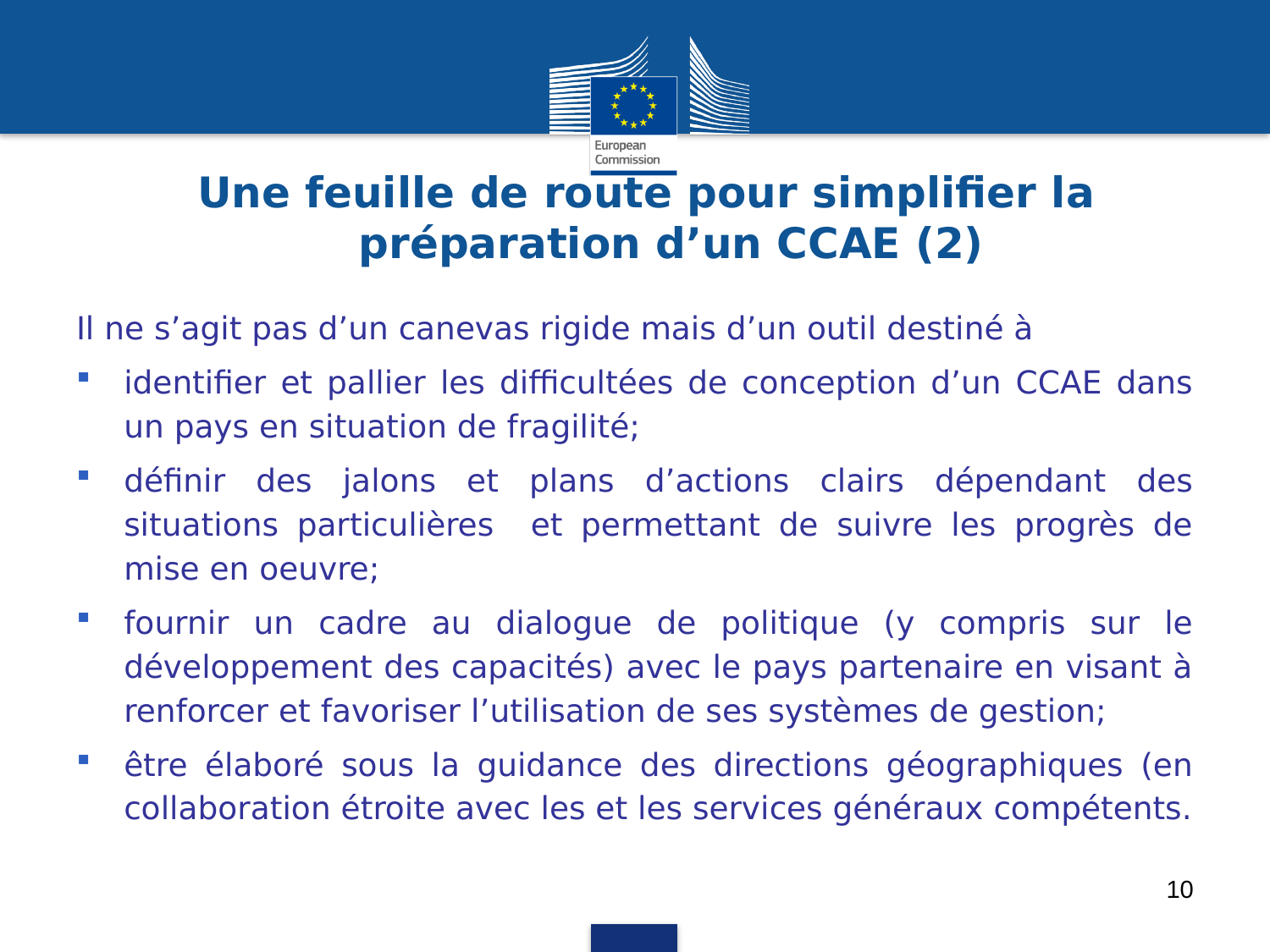

Une feuille de route pour simplifier la préparation d’un CCAE (2)
Il ne s’agit pas d’un canevas rigide mais d’un outil destiné à
identifier et pallier les difficultées de conception d’un CCAE dans un pays en situation de fragilité;
définir des jalons et plans d’actions clairs dépendant des situations particulières  et permettant de suivre les progrès de mise en oeuvre;
fournir un cadre au dialogue de politique (y compris sur le développement des capacités) avec le pays partenaire en visant à renforcer et favoriser l’utilisation de ses systèmes de gestion;
être élaboré sous la guidance des directions géographiques (en collaboration étroite avec les et les services généraux compétents.

10